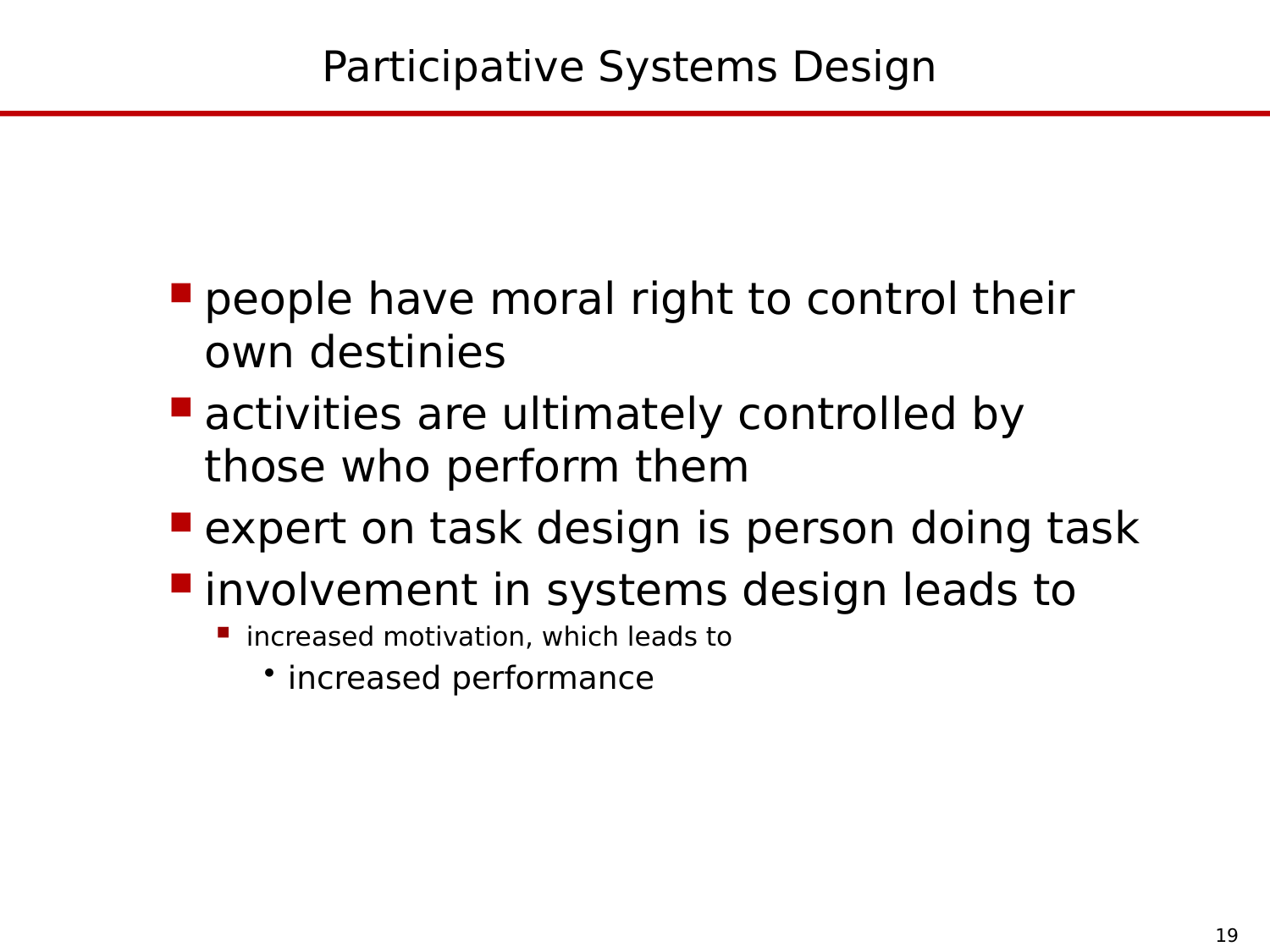

# Participative Systems Design
people have moral right to control their own destinies
activities are ultimately controlled by those who perform them
expert on task design is person doing task
involvement in systems design leads to
increased motivation, which leads to
increased performance
19